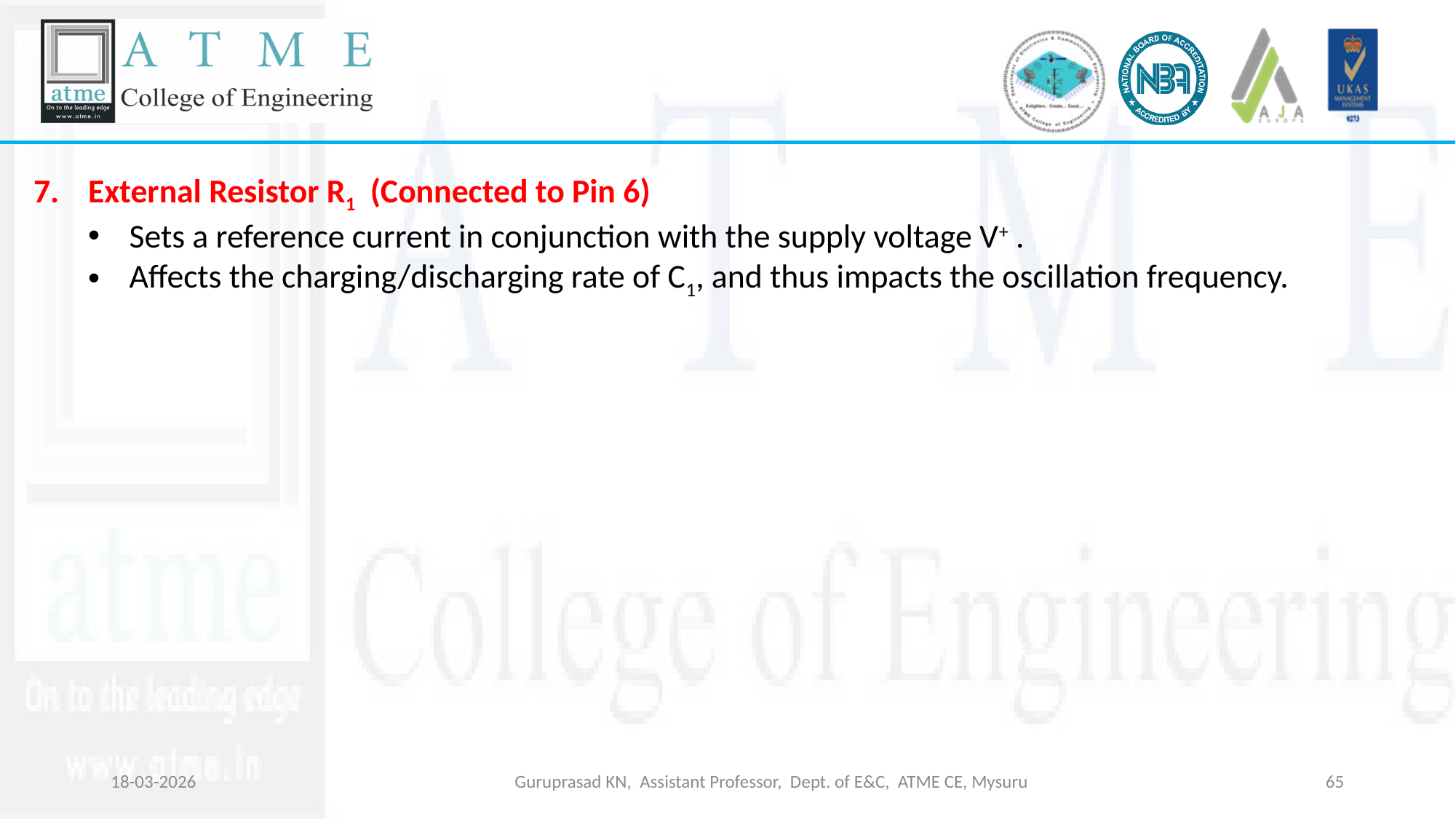

External Resistor R1​  (Connected to Pin 6)
Sets a reference current in conjunction with the supply voltage V+ ​.
Affects the charging/discharging rate of C1​, and thus impacts the oscillation frequency.

18-03-2026
Guruprasad KN,  Assistant Professor,  Dept. of E&C,  ATME CE, Mysuru
65